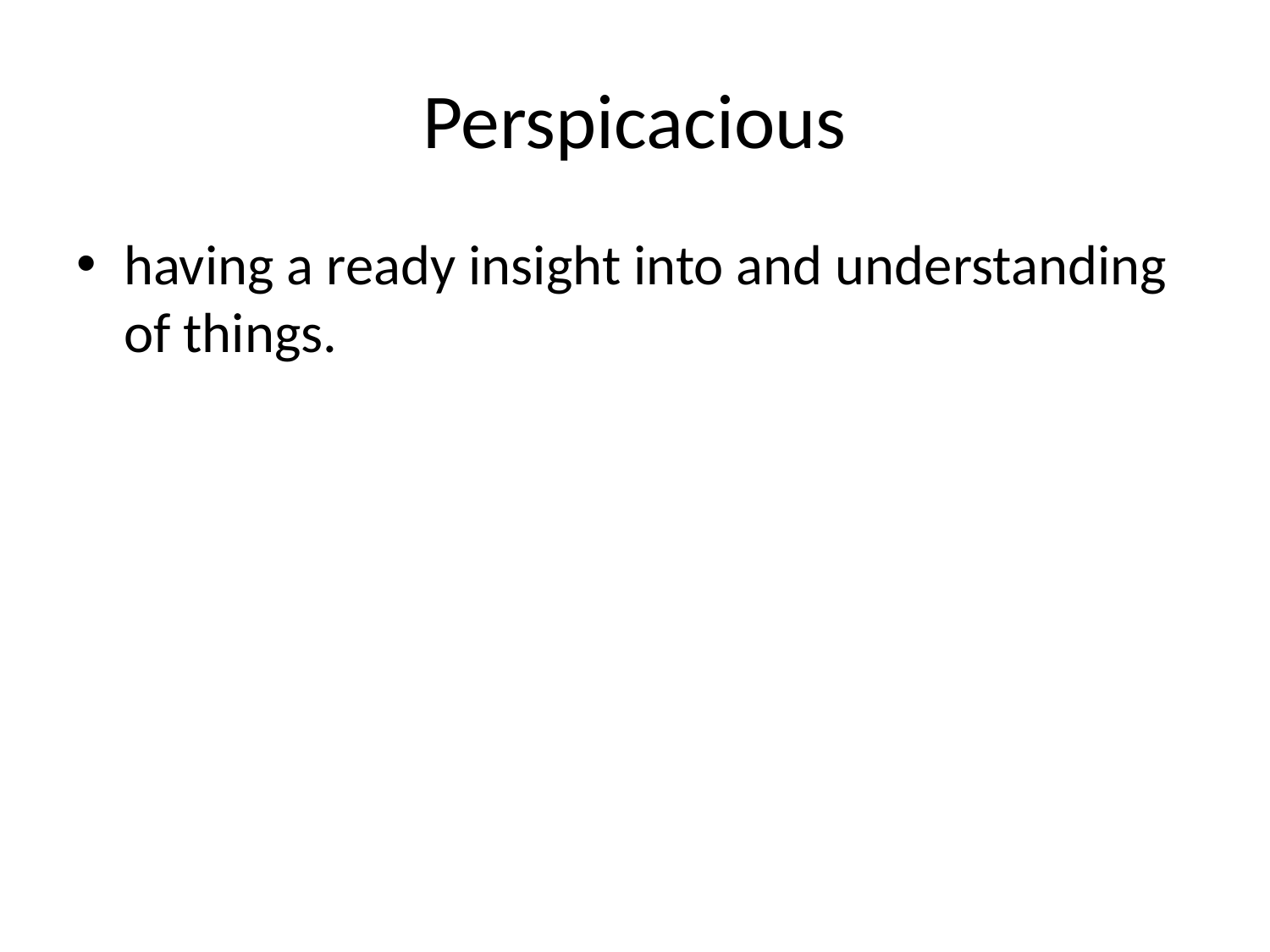

# Perspicacious
having a ready insight into and understanding of things.